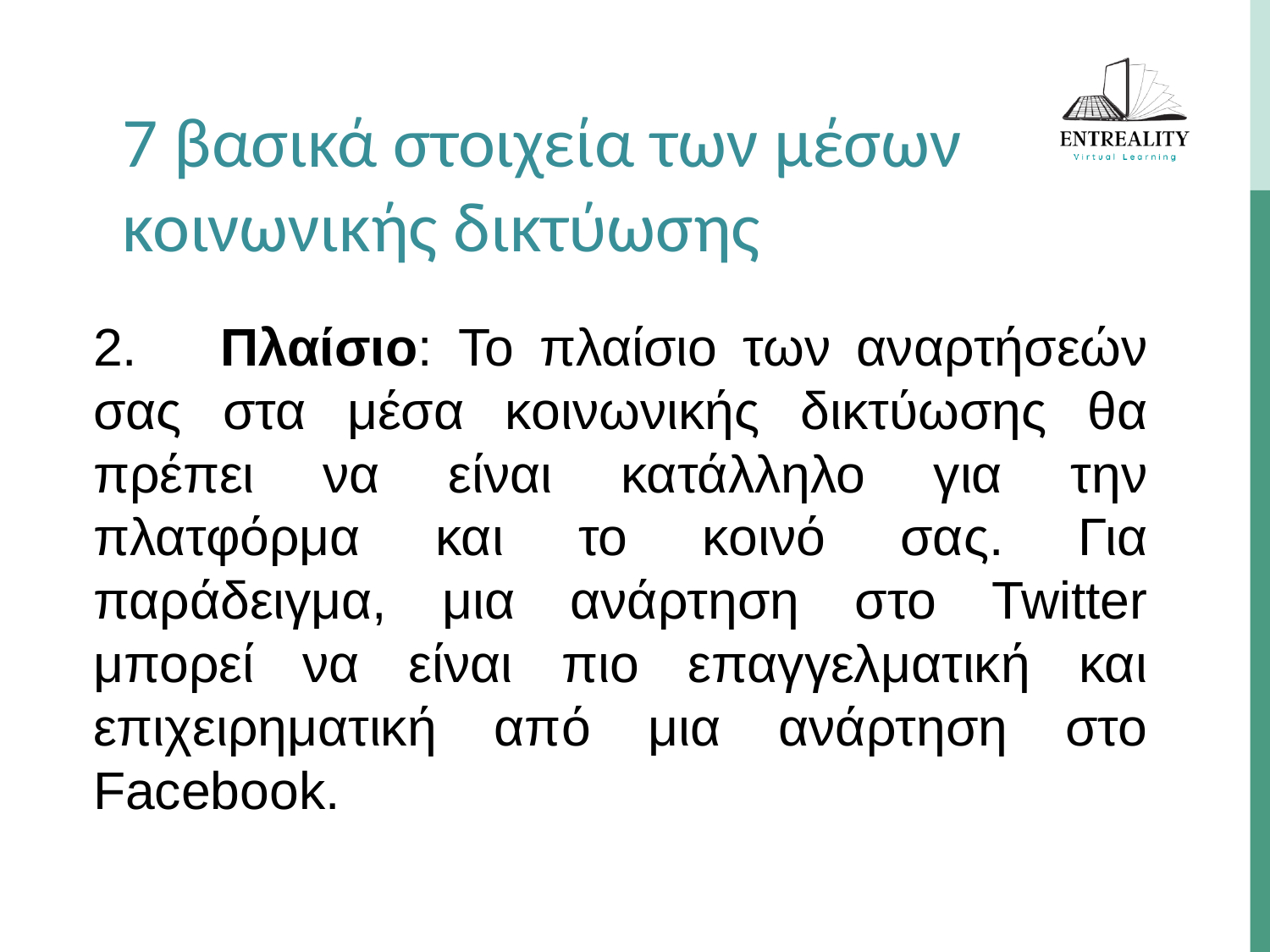

7 βασικά στοιχεία των μέσων κοινωνικής δικτύωσης
2.	Πλαίσιο: Το πλαίσιο των αναρτήσεών σας στα μέσα κοινωνικής δικτύωσης θα πρέπει να είναι κατάλληλο για την πλατφόρμα και το κοινό σας. Για παράδειγμα, μια ανάρτηση στο Twitter μπορεί να είναι πιο επαγγελματική και επιχειρηματική από μια ανάρτηση στο Facebook.